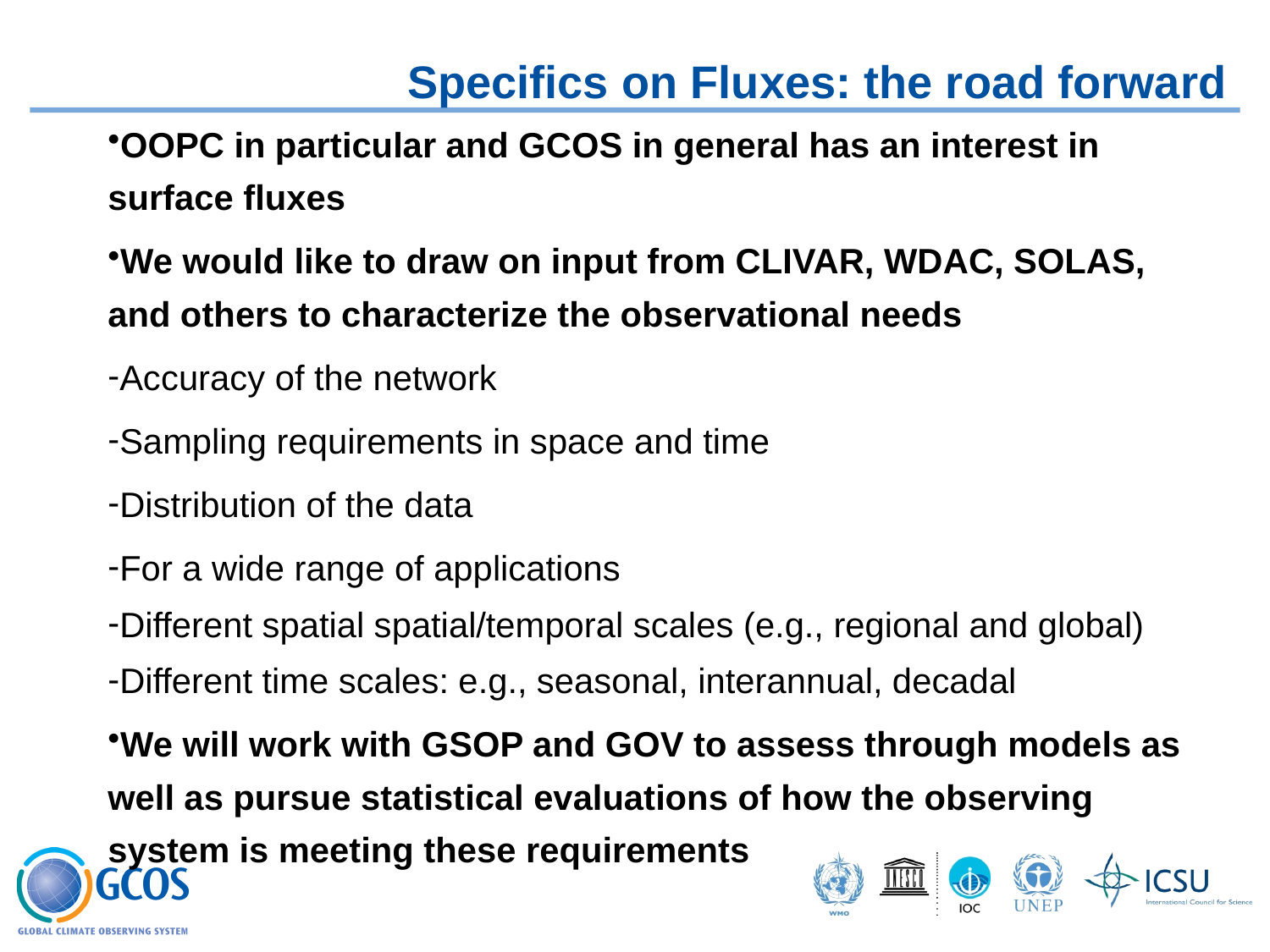

# Specifics on Fluxes: the road forward
OOPC in particular and GCOS in general has an interest in surface fluxes
We would like to draw on input from CLIVAR, WDAC, SOLAS, and others to characterize the observational needs
Accuracy of the network
Sampling requirements in space and time
Distribution of the data
For a wide range of applications
Different spatial spatial/temporal scales (e.g., regional and global)
Different time scales: e.g., seasonal, interannual, decadal
We will work with GSOP and GOV to assess through models as well as pursue statistical evaluations of how the observing system is meeting these requirements